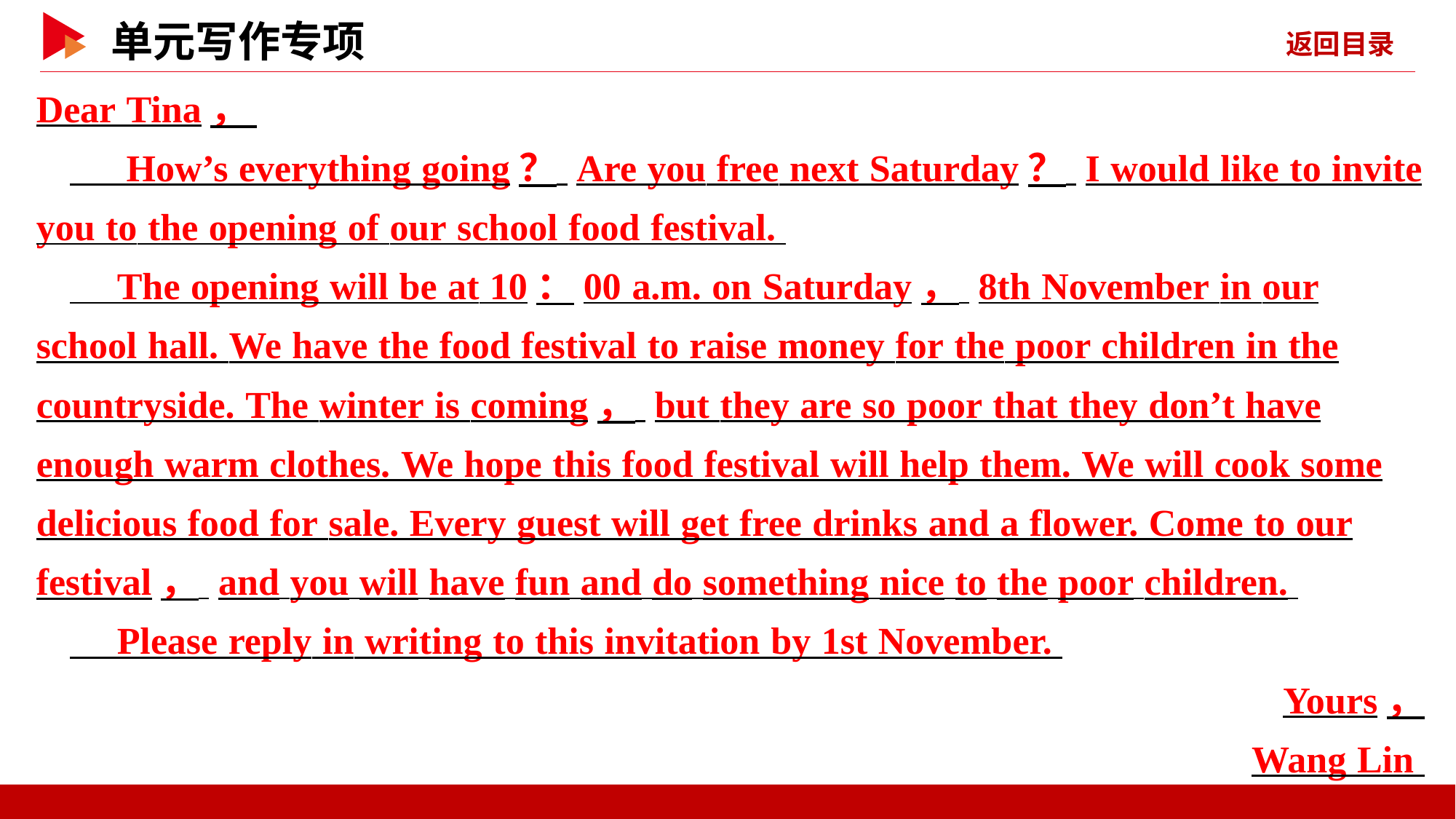

Dear Tina，
      How’s everything going？ Are you free next Saturday？ I would like to invite you to the opening of our school food festival.
     The opening will be at 10：00 a.m. on Saturday， 8th November in our school hall. We have the food festival to raise money for the poor children in the countryside. The winter is coming， but they are so poor that they don’t have enough warm clothes. We hope this food festival will help them. We will cook some delicious food for sale. Every guest will get free drinks and a flower. Come to our festival， and you will have fun and do something nice to the poor children.
     Please reply in writing to this invitation by 1st November.
Yours，
Wang Lin